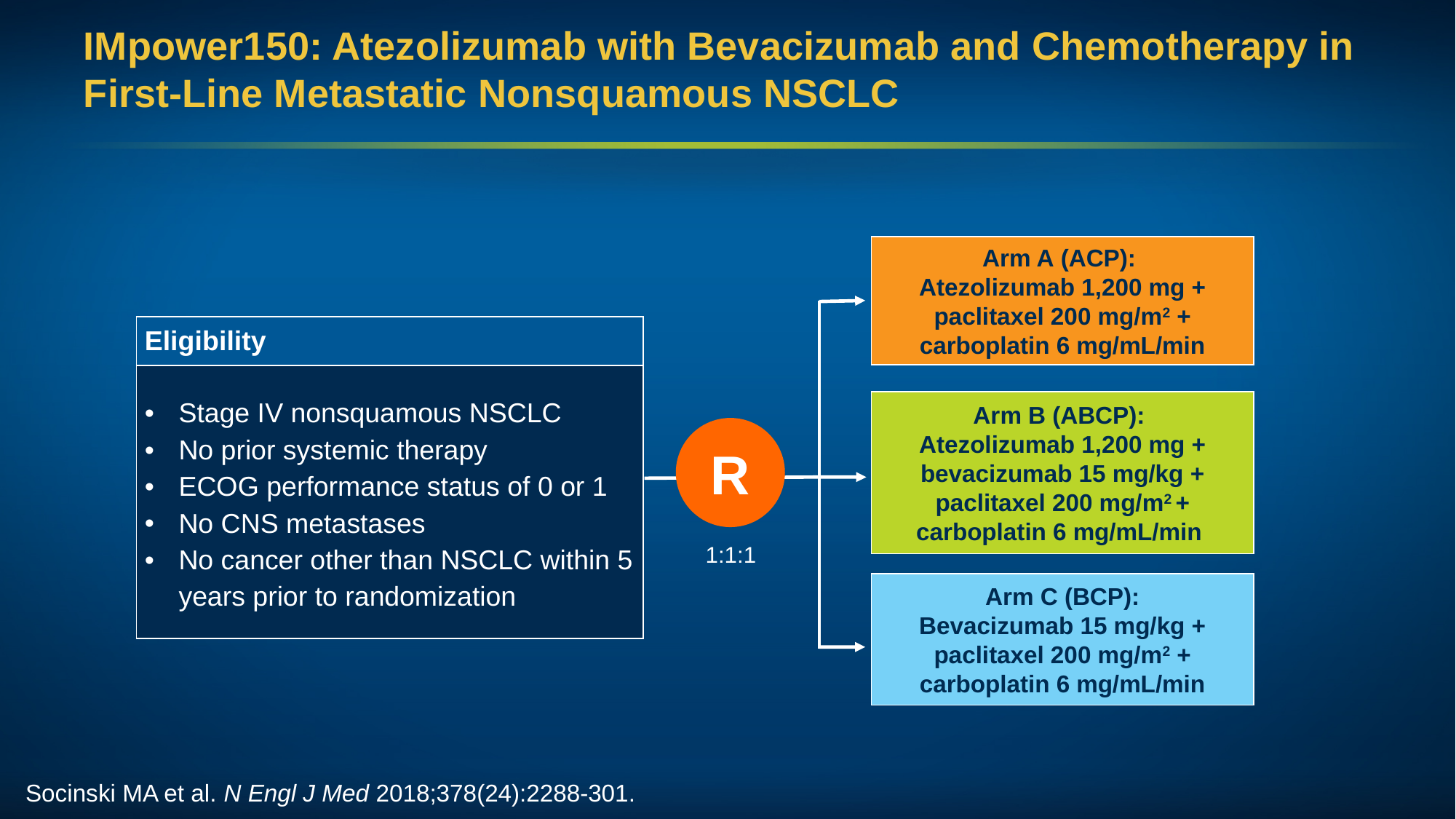

# IMpower150: Atezolizumab with Bevacizumab and Chemotherapy in First-Line Metastatic Nonsquamous NSCLC
Arm A (ACP): 
Atezolizumab 1,200 mg + paclitaxel 200 mg/m2 + carboplatin 6 mg/mL/min

| Eligibility |
| --- |
| Stage IV nonsquamous NSCLC No prior systemic therapy ECOG performance status of 0 or 1 No CNS metastases No cancer other than NSCLC within 5 years prior to randomization |
Arm B (ABCP): 
Atezolizumab 1,200 mg + bevacizumab 15 mg/kg +
paclitaxel 200 mg/m2 +
carboplatin 6 mg/mL/min
R

1:1:1
Arm C (BCP):
Bevacizumab 15 mg/kg + paclitaxel 200 mg/m2 + carboplatin 6 mg/mL/min

Socinski MA et al. N Engl J Med 2018;378(24):2288-301.